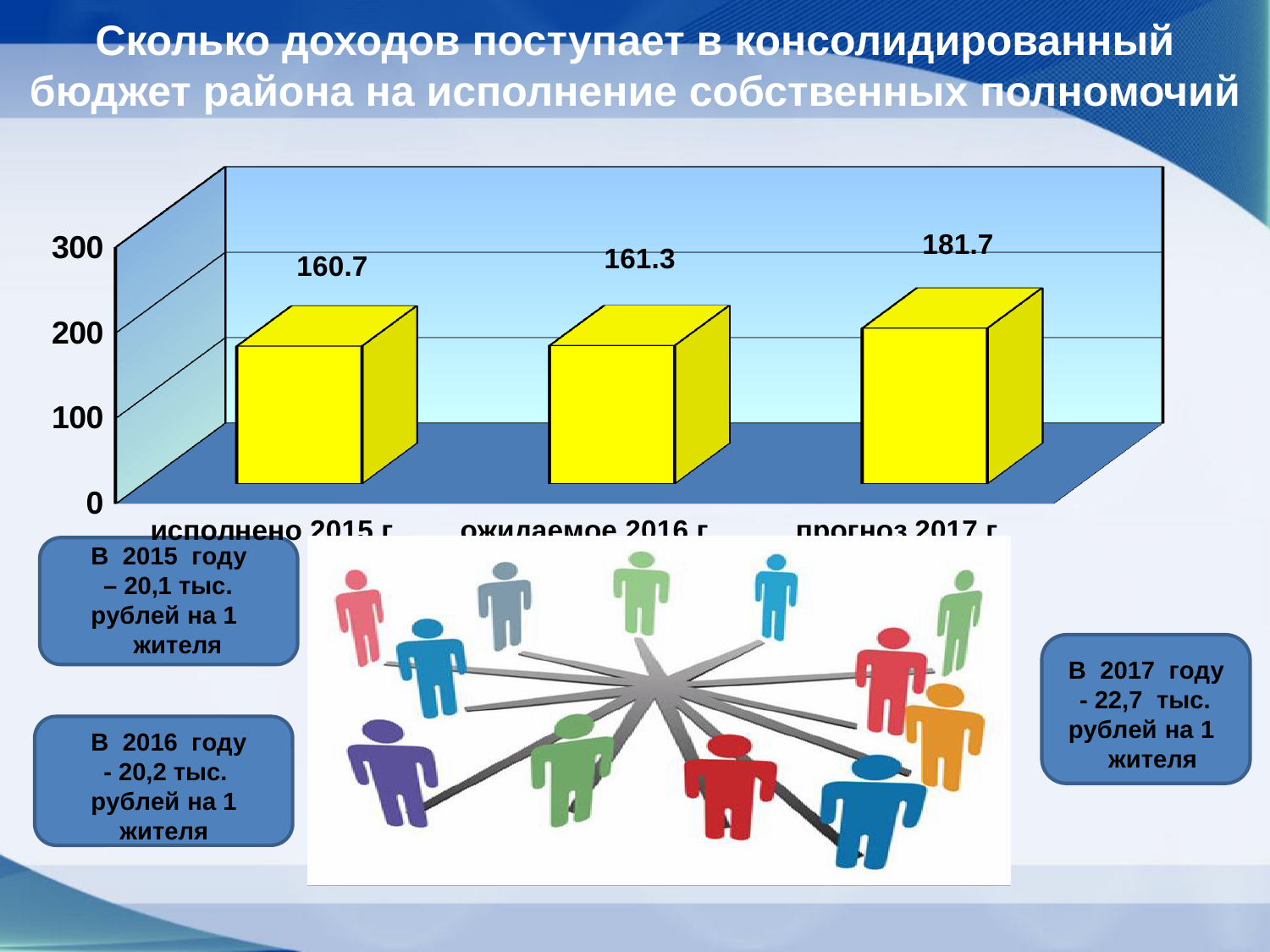

Сколько доходов поступает в консолидированный бюджет района на исполнение собственных полномочий

[unsupported chart]

 В  2015  году
– 20,1 тыс.
рублей на 1 жителя

 В  2017  году
- 22,7  тыс.
рублей на 1 жителя

 В  2016  году
- 20,2 тыс.
рублей на 1 жителя